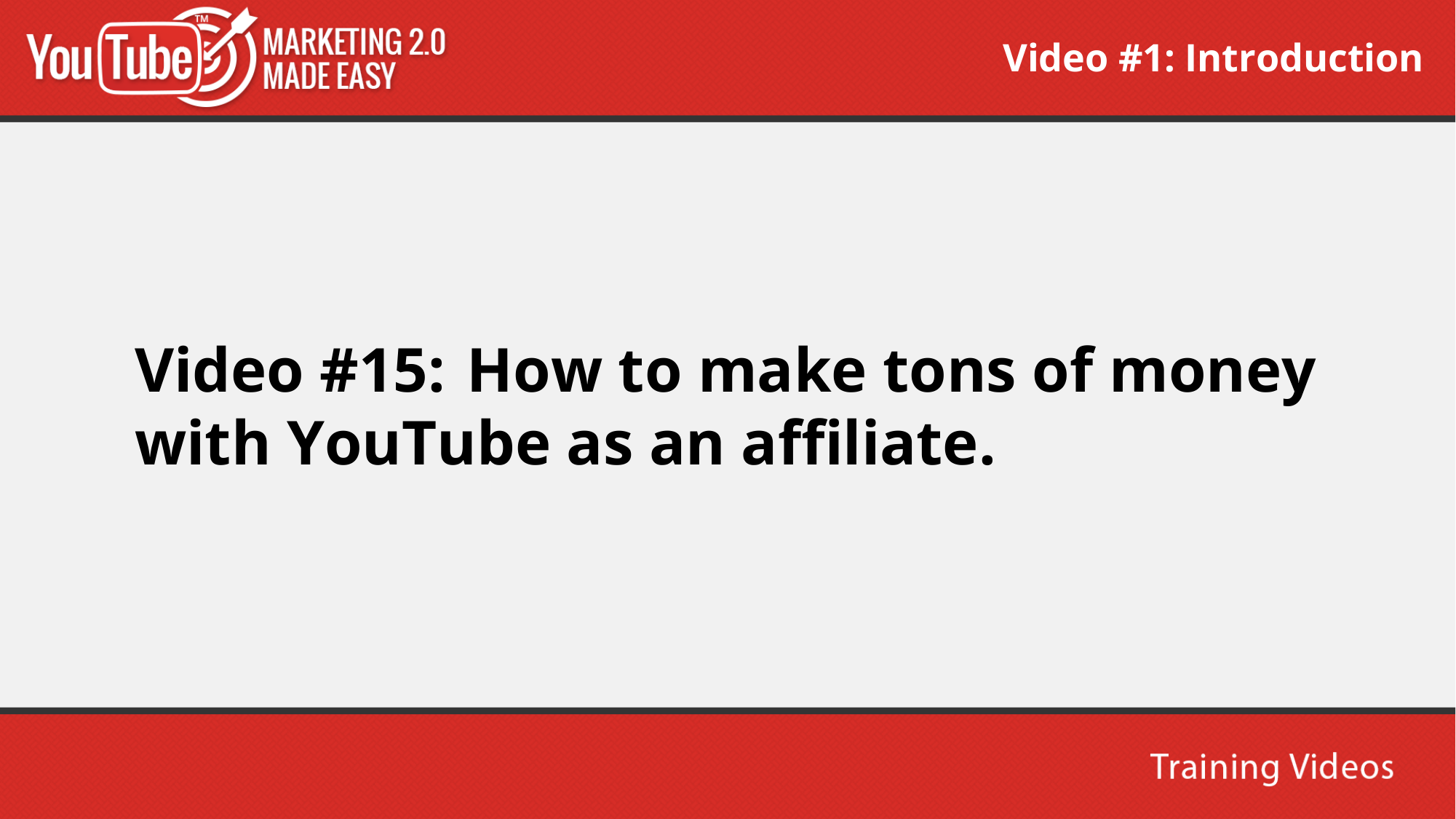

Video #1: Introduction
Video #15:
                     How to make tons of money with YouTube as an affiliate.